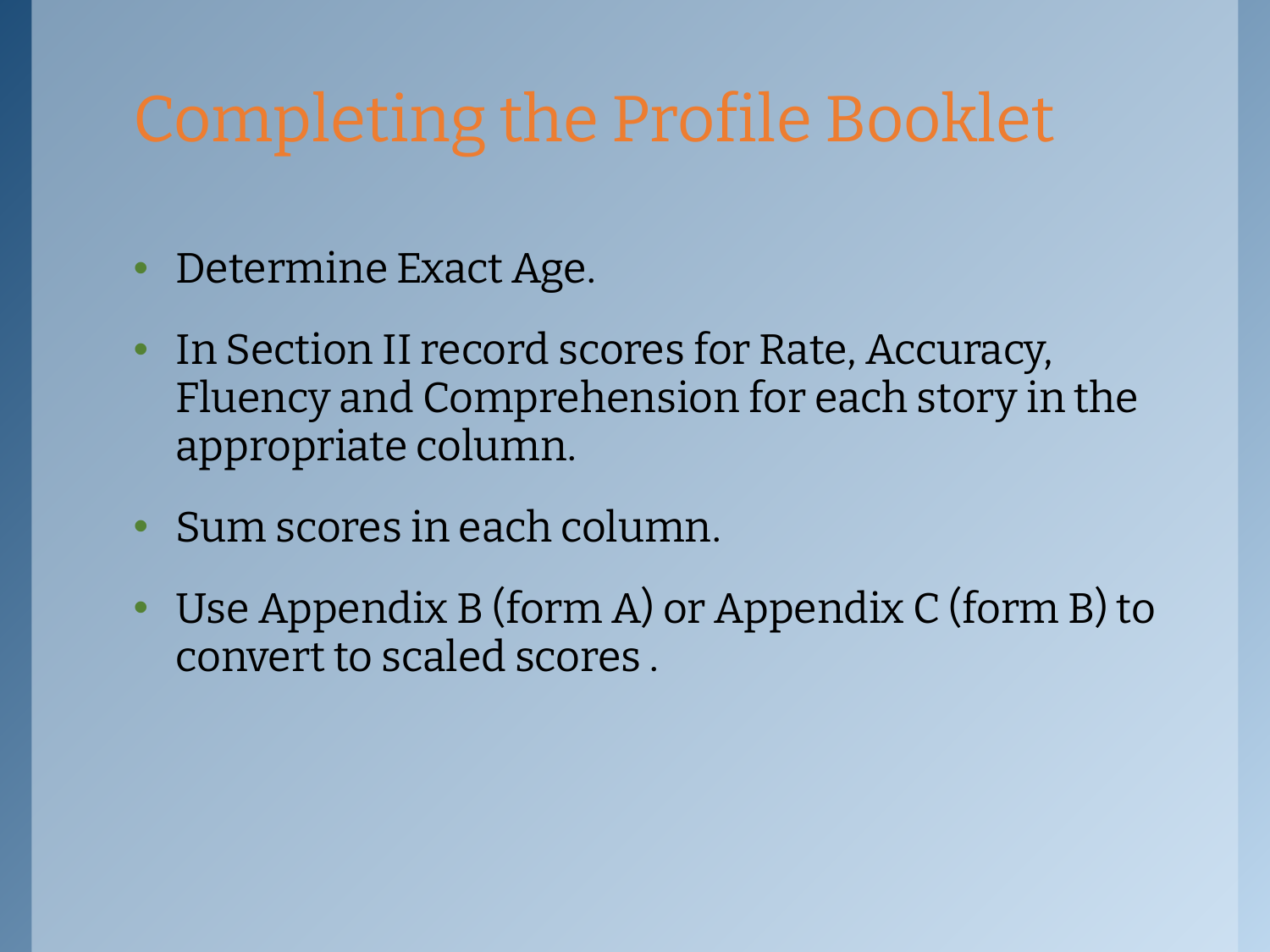

# Completing the Profile Booklet
Determine Exact Age.
In Section II record scores for Rate, Accuracy, Fluency and Comprehension for each story in the appropriate column.
Sum scores in each column.
Use Appendix B (form A) or Appendix C (form B) to convert to scaled scores .